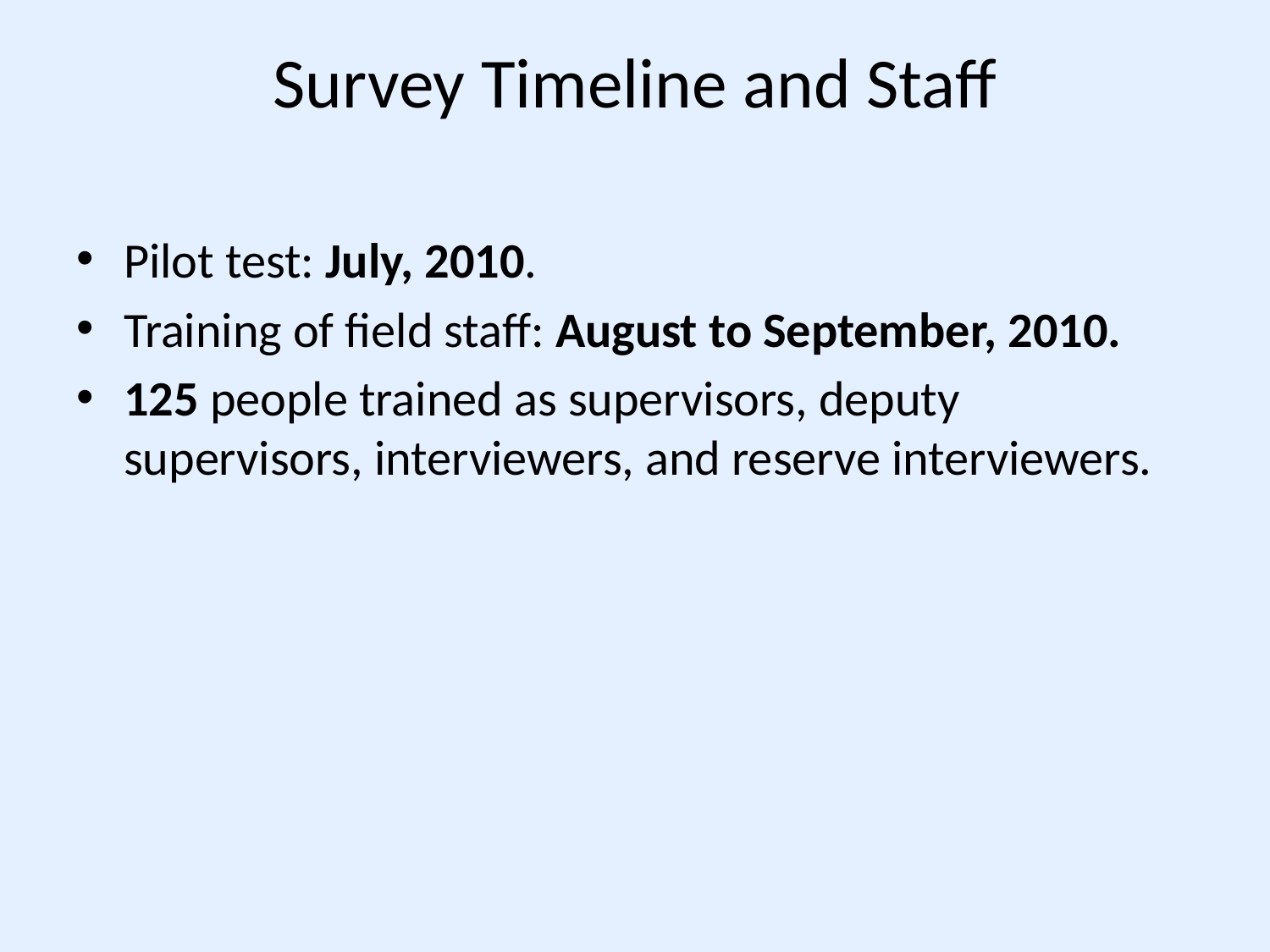

# Survey Timeline and Staff
Pilot test: July, 2010.
Training of field staff: August to September, 2010.
125 people trained as supervisors, deputy supervisors, interviewers, and reserve interviewers.